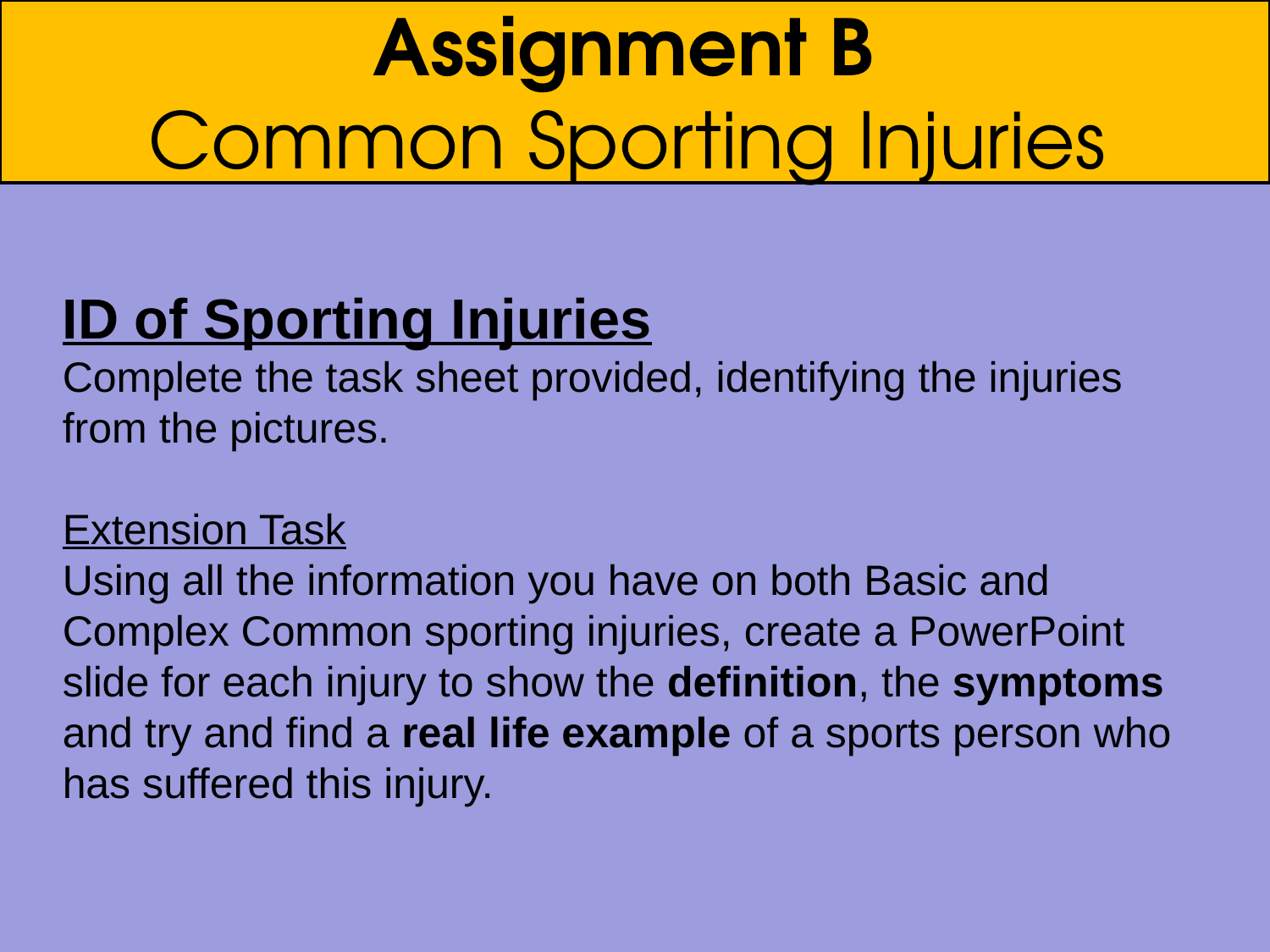

# Assignment B Common Sporting Injuries
ID of Sporting Injuries
Complete the task sheet provided, identifying the injuries from the pictures.

Extension Task
Using all the information you have on both Basic and Complex Common sporting injuries, create a PowerPoint slide for each injury to show the definition, the symptoms and try and find a real life example of a sports person who has suffered this injury.